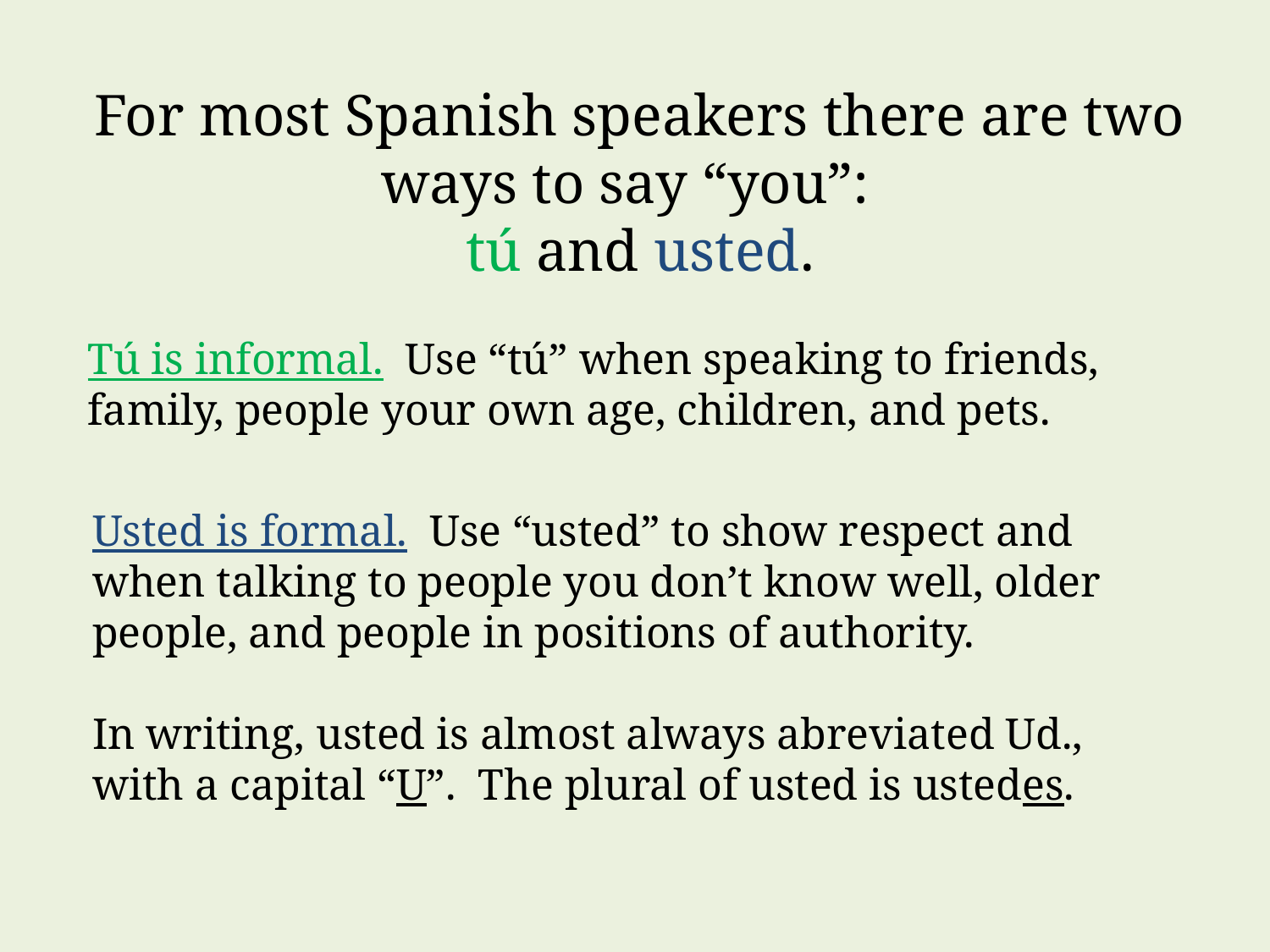

For most Spanish speakers there are two ways to say “you”:
tú and usted.
Tú is informal.  Use “tú” when speaking to friends, family, people your own age, children, and pets.
# Usted is formal.  Use “usted” to show respect and when talking to people you don’t know well, older people, and people in positions of authority. In writing, usted is almost always abreviated Ud., with a capital “U”.  The plural of usted is ustedes.